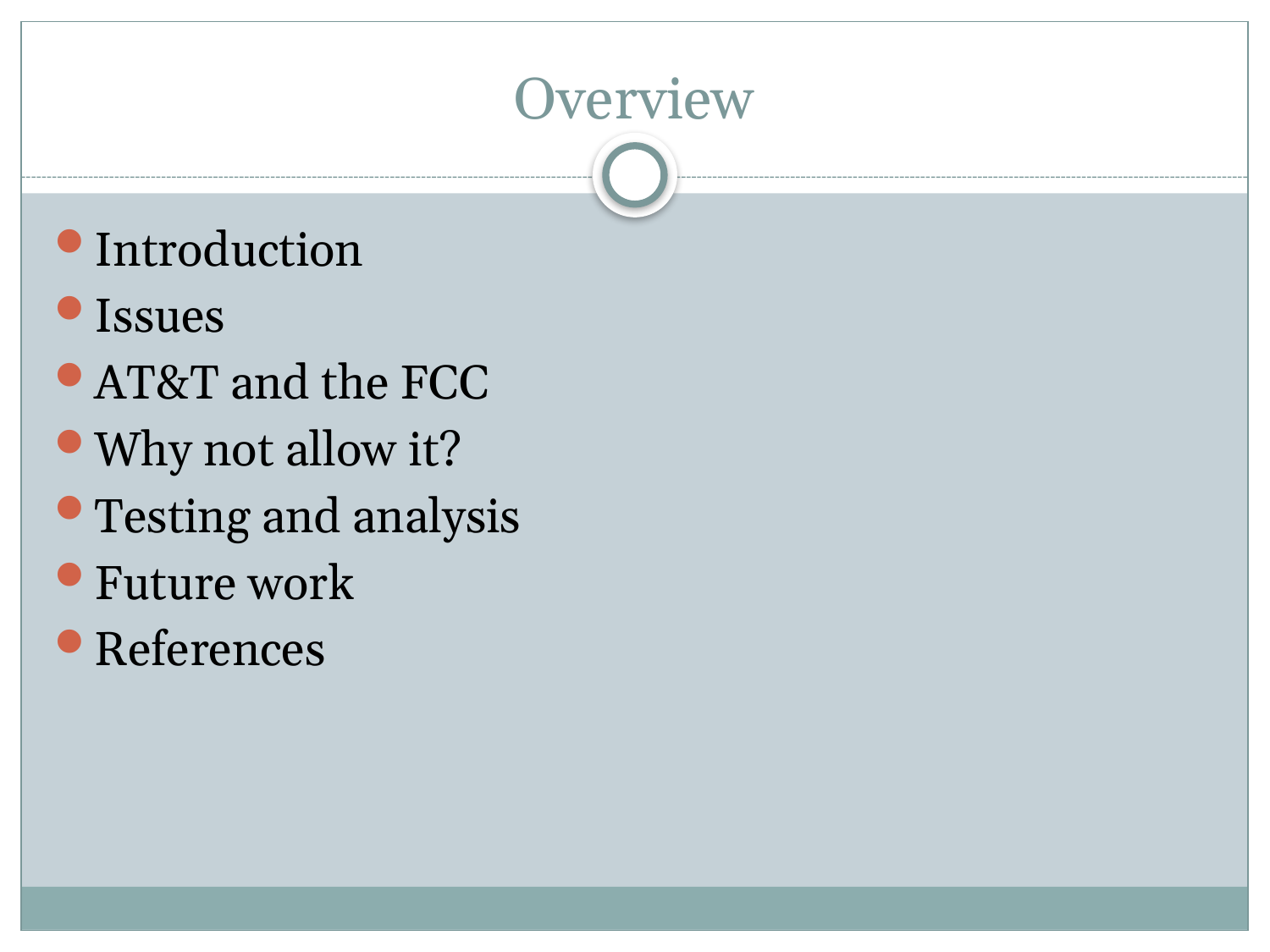

# Overview
Introduction
Issues
AT&T and the FCC
Why not allow it?
Testing and analysis
Future work
References